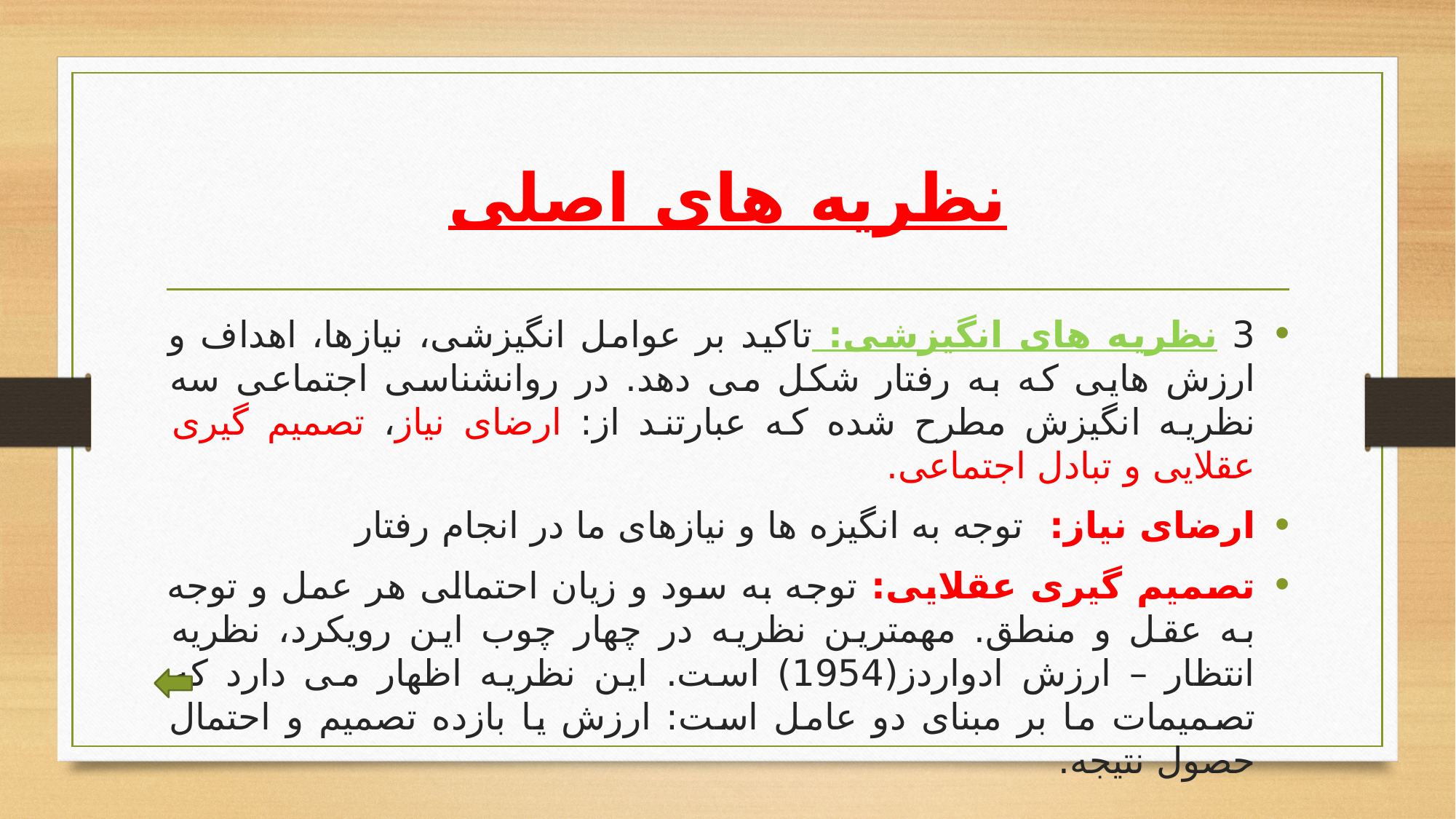

# نظریه های اصلی
3 نظریه های انگیزشی: تاکید بر عوامل انگیزشی، نیازها، اهداف و ارزش هایی که به رفتار شکل می دهد. در روانشناسی اجتماعی سه نظریه انگیزش مطرح شده که عبارتند از: ارضای نیاز، تصمیم گیری عقلایی و تبادل اجتماعی.
ارضای نیاز:  توجه به انگیزه ها و نیازهای ما در انجام رفتار
تصمیم گیری عقلایی: توجه به سود و زیان احتمالی هر عمل و توجه به عقل و منطق. مهمترین نظریه در چهار چوب این رویکرد، نظریه انتظار – ارزش ادواردز(1954) است. این نظریه اظهار می دارد که تصمیمات ما بر مبنای دو عامل است: ارزش یا بازده تصمیم و احتمال حصول نتیجه.